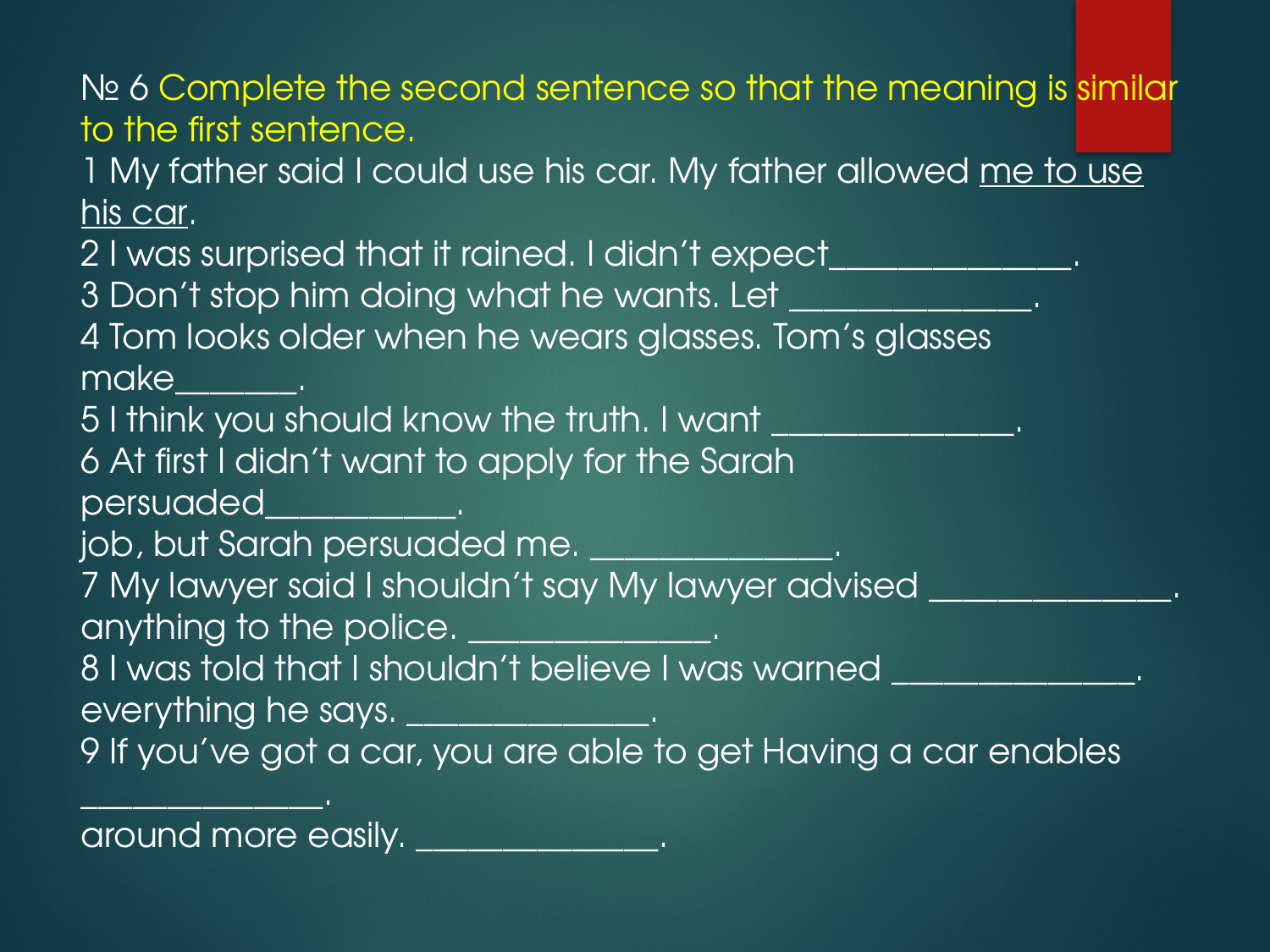

№ 6 Complete the second sentence so that the meaning is similar to the first sentence.
1 My father said I could use his car. My father allowed me to use his car.
2 I was surprised that it rained. I didn’t expect______________.
3 Don’t stop him doing what he wants. Let ______________.
4 Tom looks older when he wears glasses. Tom’s glasses make_______.
5 I think you should know the truth. I want ______________.
6 At first I didn’t want to apply for the Sarah persuaded___________.
job, but Sarah persuaded me. ______________.
7 My lawyer said I shouldn’t say My lawyer advised ______________.
anything to the police. ______________.
8 I was told that I shouldn’t believe I was warned ______________.
everything he says. ______________.
9 If you’ve got a car, you are able to get Having a car enables ______________.
around more easily. ______________.